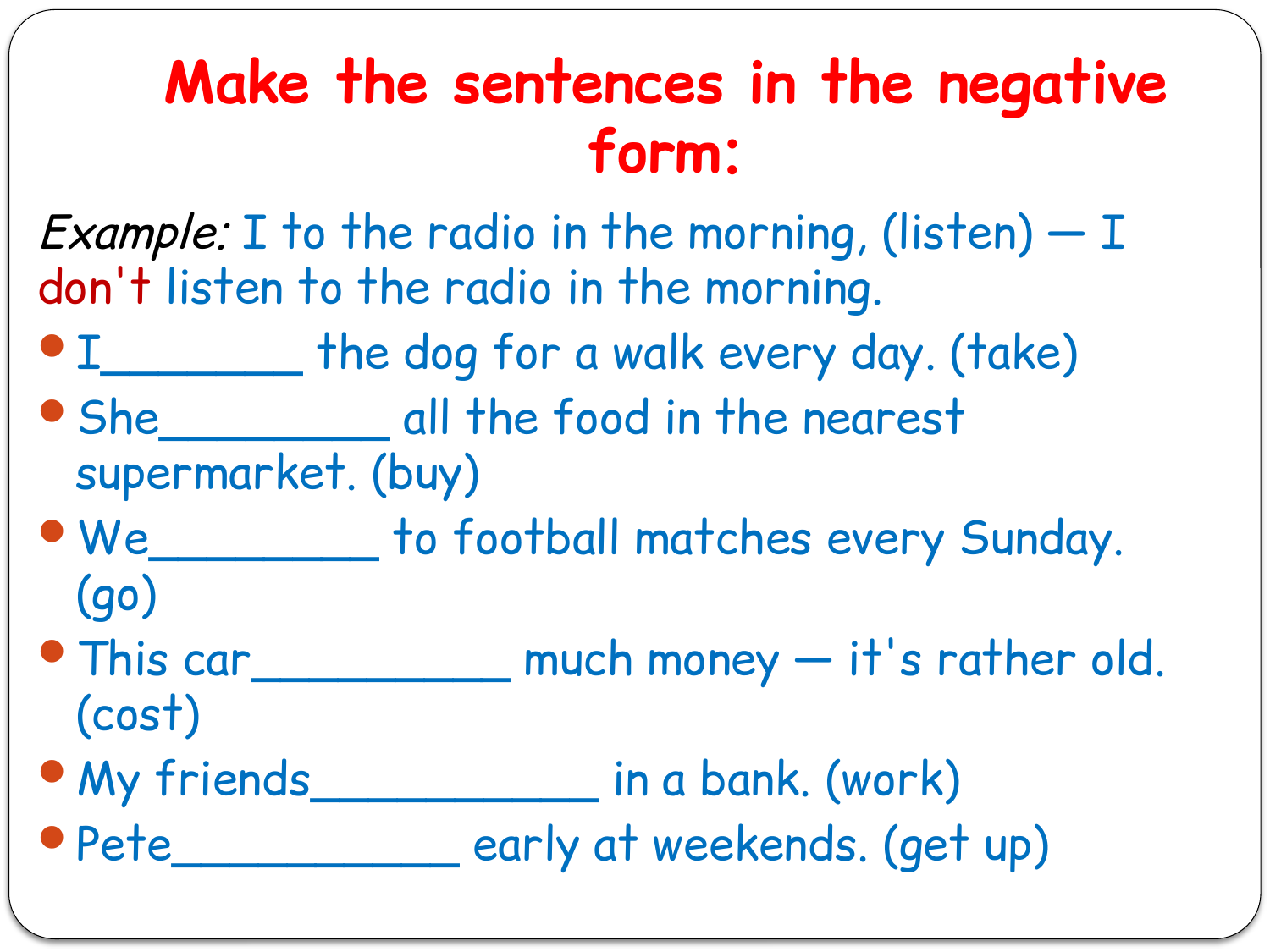

# Make the sentences in the negative form:
Example: I to the radio in the morning, (listen) — I don't listen to the radio in the morning.
I_______ the dog for a walk every day. (take)
She________ all the food in the nearest supermarket. (buy)
We________ to football matches every Sunday. (go)
This car_________ much money — it's rather old. (cost)
My friends__________ in a bank. (work)
Pete__________ early at weekends. (get up)